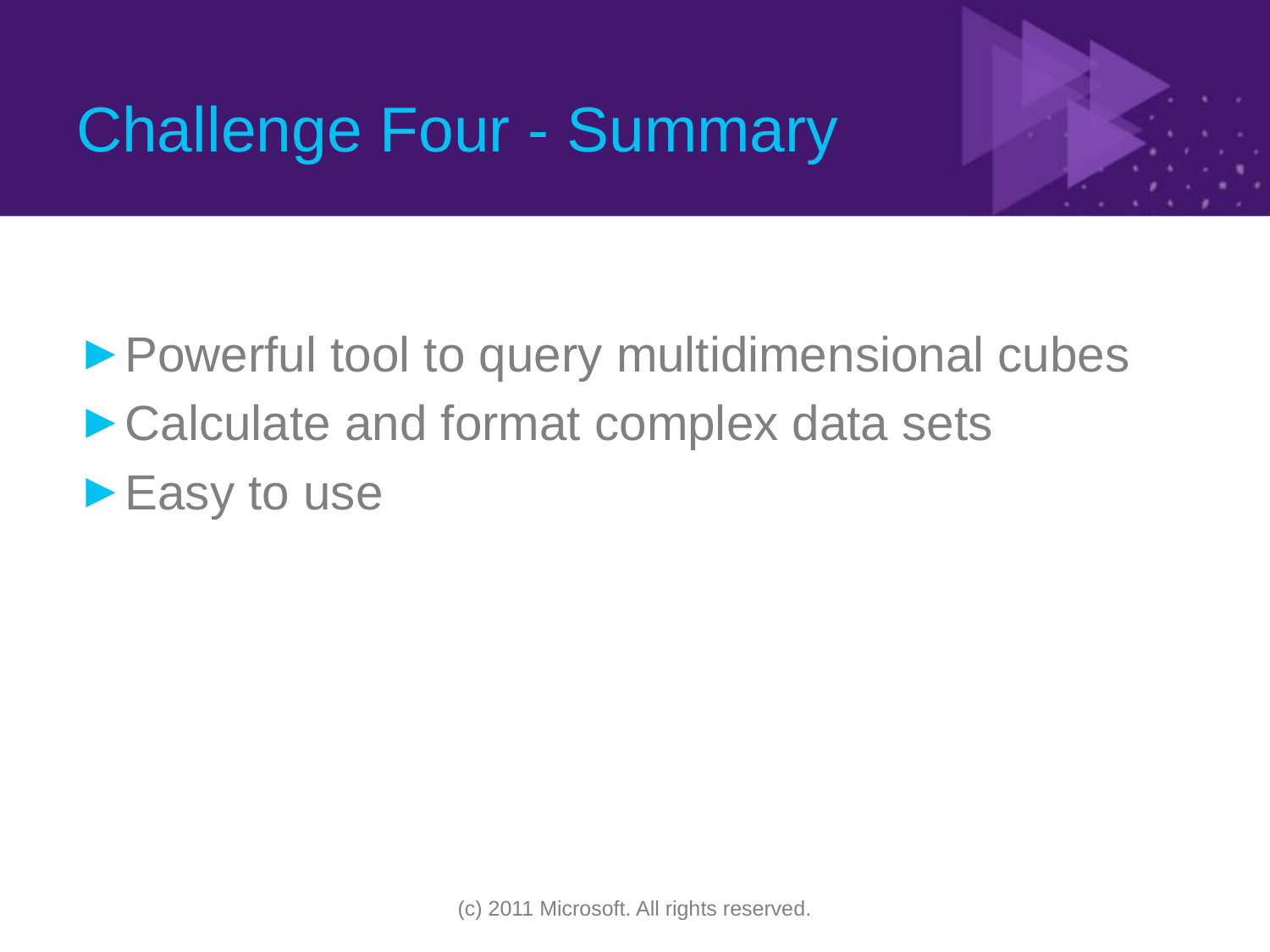

# Challenge Four - Summary
Powerful tool to query multidimensional cubes
Calculate and format complex data sets
Easy to use
(c) 2011 Microsoft. All rights reserved.